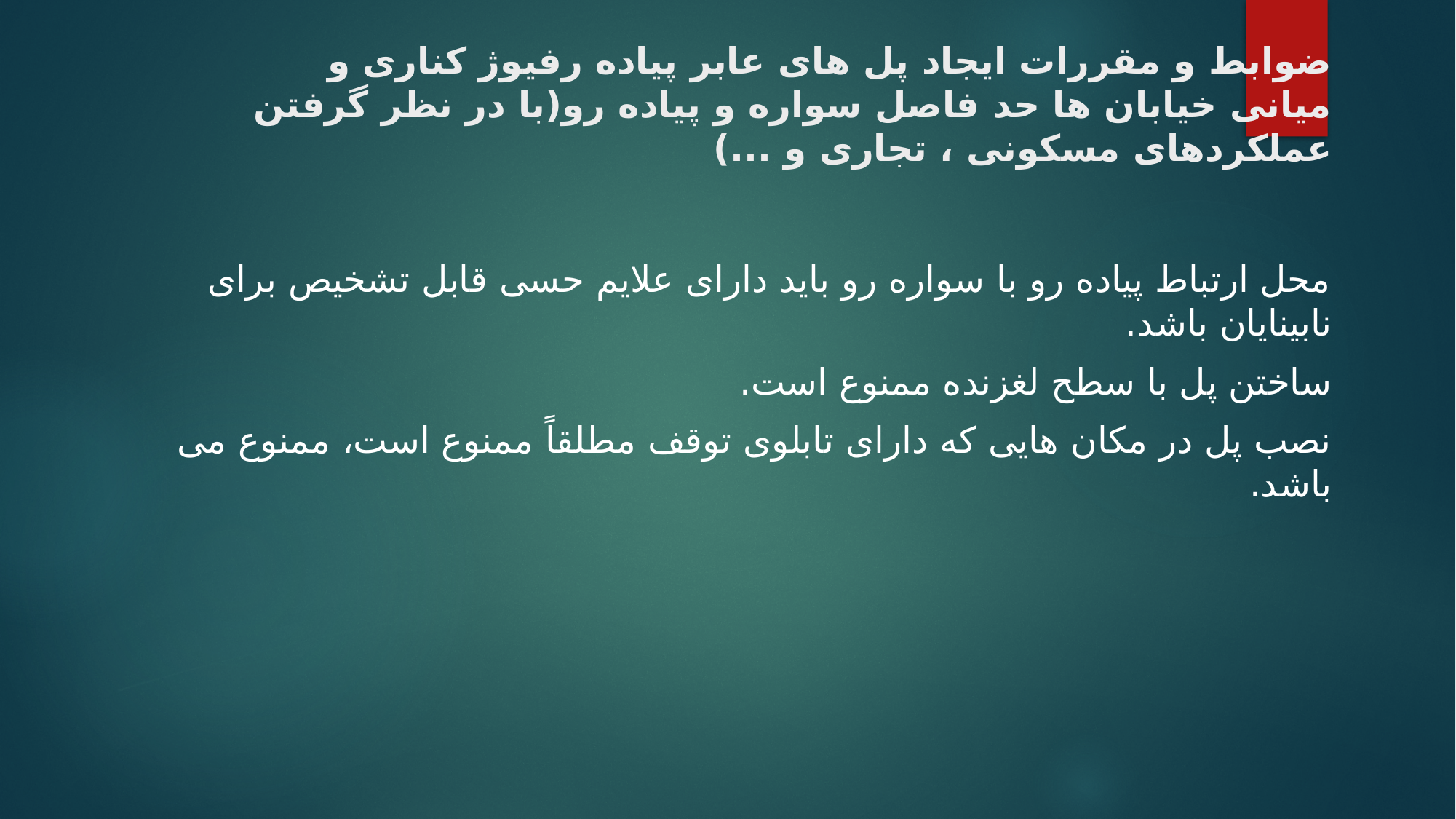

# ضوابط و مقررات ايجاد پل های عابر پياده رفيوژ کناری و ميانی خيابان ها حد فاصل سواره و پياده رو(با در نظر گرفتن عملکردهای مسکونی ، تجاری و ...)
محل ارتباط پياده رو با سواره رو بايد دارای علايم حسی قابل تشخيص برای نابينايان باشد.
ساختن پل با سطح لغزنده ممنوع است.
نصب پل در مکان هايی که دارای تابلوی توقف مطلقاً ممنوع است، ممنوع می باشد.